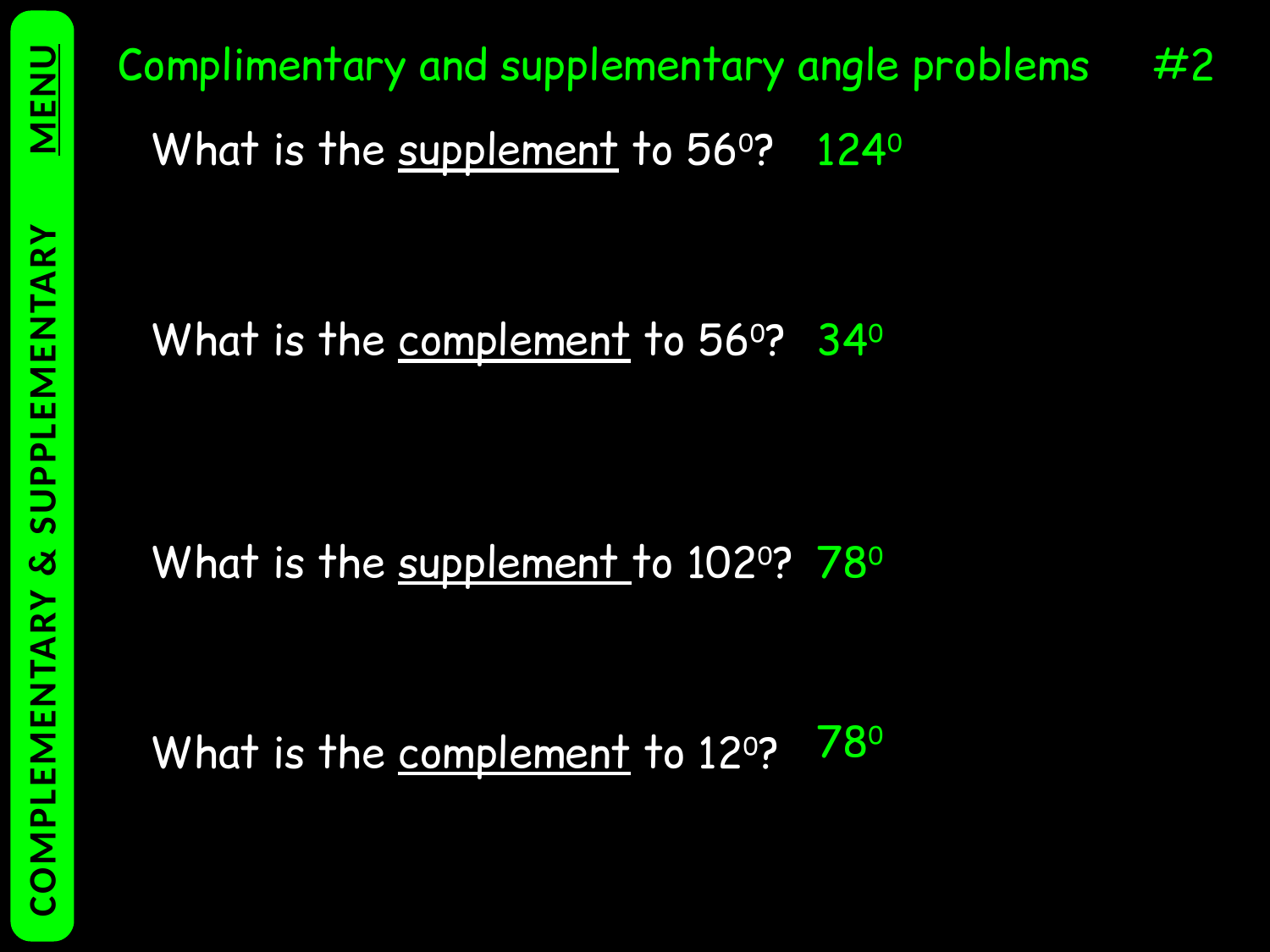

Complimentary and supplementary angle problems     #2
What is the supplement to 560?
1240
What is the complement to 560?
340
COMPLEMENTARY & SUPPLEMENTARY	MENU
What is the supplement to 1020?
780
780
What is the complement to 120?